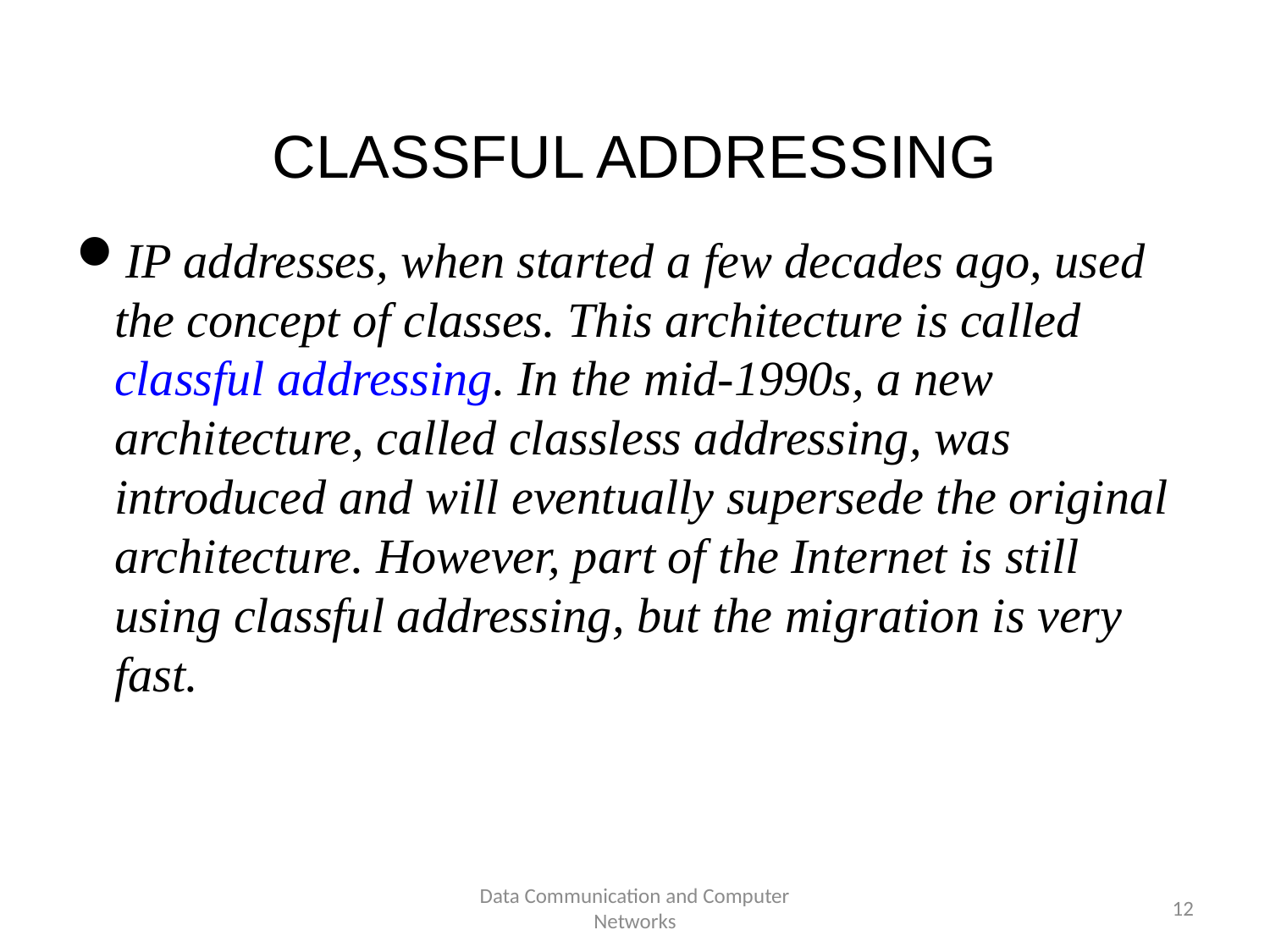

# 4.2   CLASSFUL ADDRESSING CLASSFUL ADDRESSING
IP addresses, when started a few decades ago, used the concept of classes. This architecture is called classful addressing. In the mid-1990s, a new architecture, called classless addressing, was introduced and will eventually supersede the original architecture. However, part of the Internet is still using classful addressing, but the migration is very fast.

Data Communication and Computer Networks
12